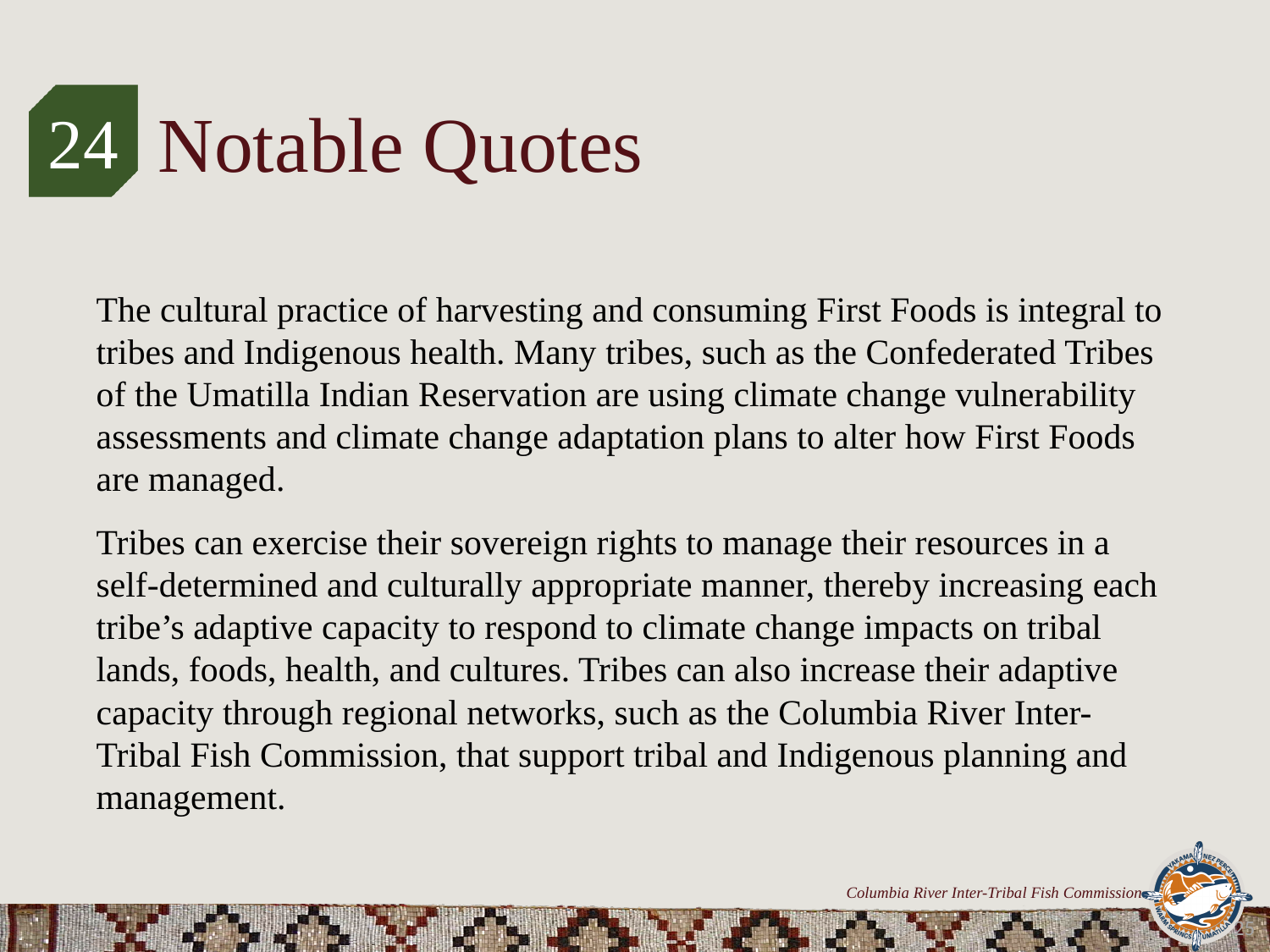

Notable Quotes
24
The cultural practice of harvesting and consuming First Foods is integral to tribes and Indigenous health. Many tribes, such as the Confederated Tribes of the Umatilla Indian Reservation are using climate change vulnerability assessments and climate change adaptation plans to alter how First Foods are managed.
Tribes can exercise their sovereign rights to manage their resources in a self-determined and culturally appropriate manner, thereby increasing each tribe’s adaptive capacity to respond to climate change impacts on tribal lands, foods, health, and cultures. Tribes can also increase their adaptive capacity through regional networks, such as the Columbia River Inter-Tribal Fish Commission, that support tribal and Indigenous planning and management.
25